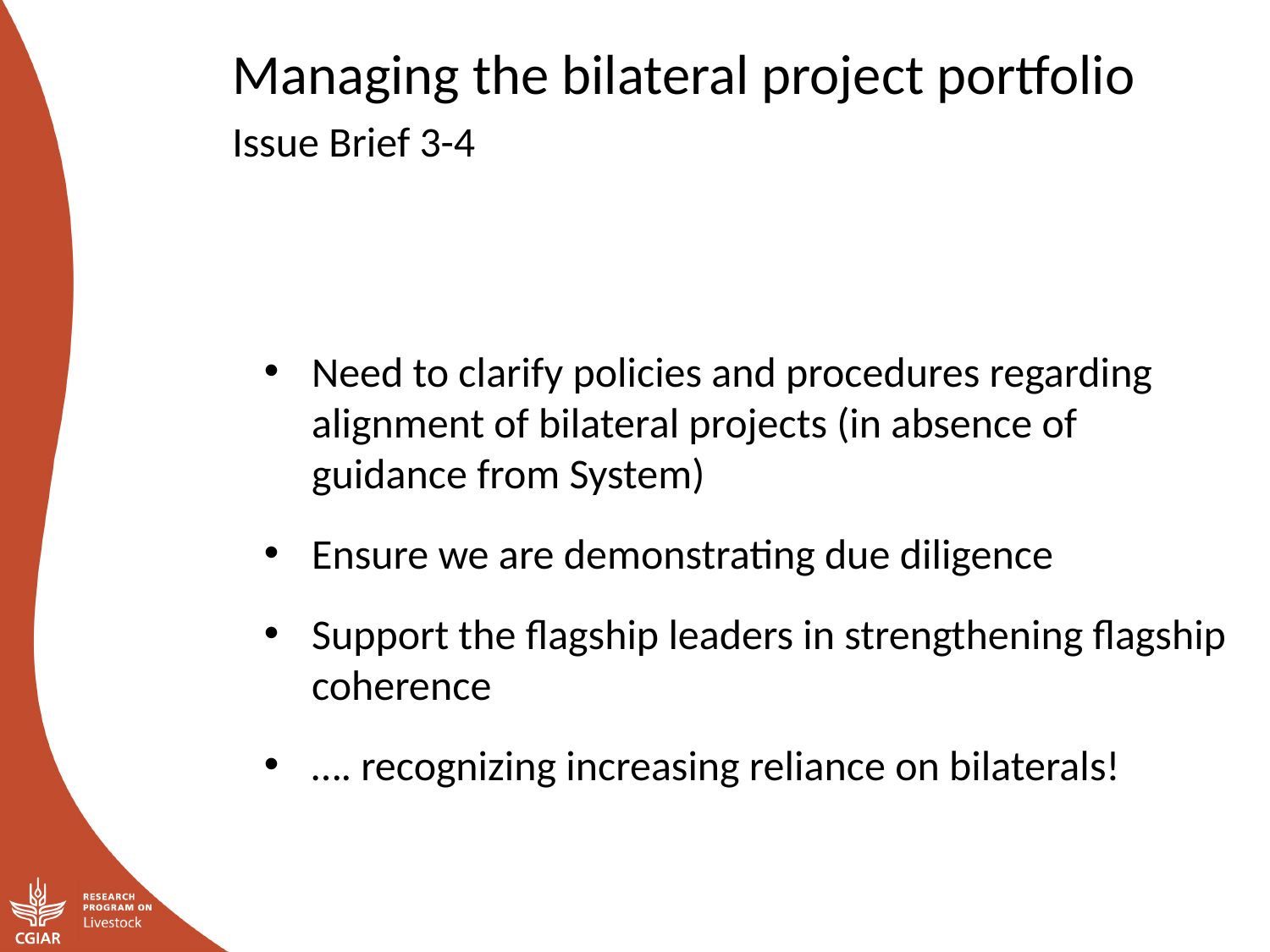

Managing the bilateral project portfolio
Issue Brief 3-4

Need to clarify policies and procedures regarding alignment of bilateral projects (in absence of guidance from System)
Ensure we are demonstrating due diligence
Support the flagship leaders in strengthening flagship coherence
…. recognizing increasing reliance on bilaterals!